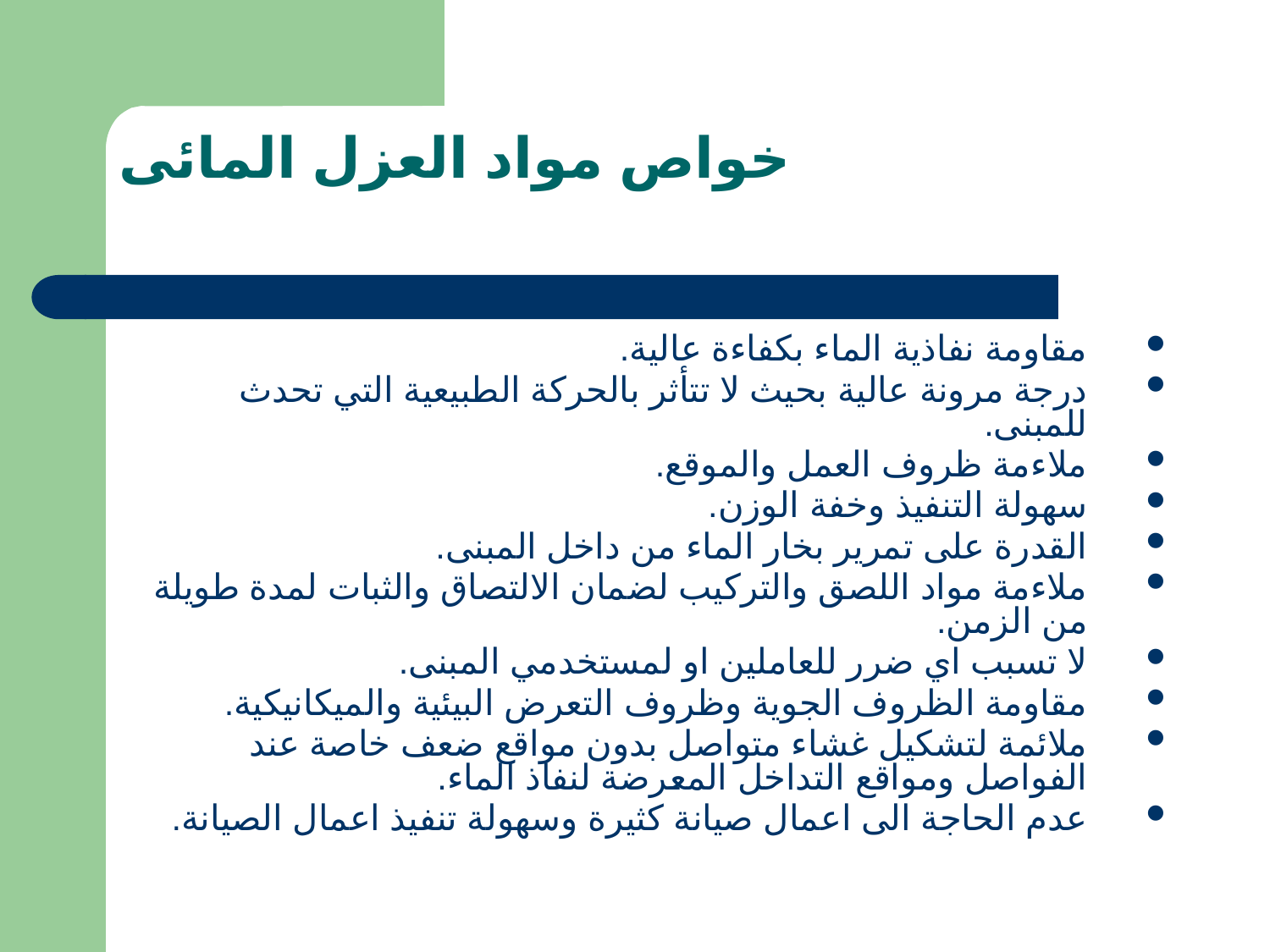

# خواص مواد العزل المائى
مقاومة نفاذية الماء بكفاءة عالية.
درجة مرونة عالية بحيث لا تتأثر بالحركة الطبيعية التي تحدث للمبنى.
ملاءمة ظروف العمل والموقع.
سهولة التنفيذ وخفة الوزن.
القدرة على تمرير بخار الماء من داخل المبنى.
ملاءمة مواد اللصق والتركيب لضمان الالتصاق والثبات لمدة طويلة من الزمن.
لا تسبب اي ضرر للعاملين او لمستخدمي المبنى.
مقاومة الظروف الجوية وظروف التعرض البيئية والميكانيكية.
ملائمة لتشكيل غشاء متواصل بدون مواقع ضعف خاصة عند الفواصل ومواقع التداخل المعرضة لنفاذ الماء.
عدم الحاجة الى اعمال صيانة كثيرة وسهولة تنفيذ اعمال الصيانة.